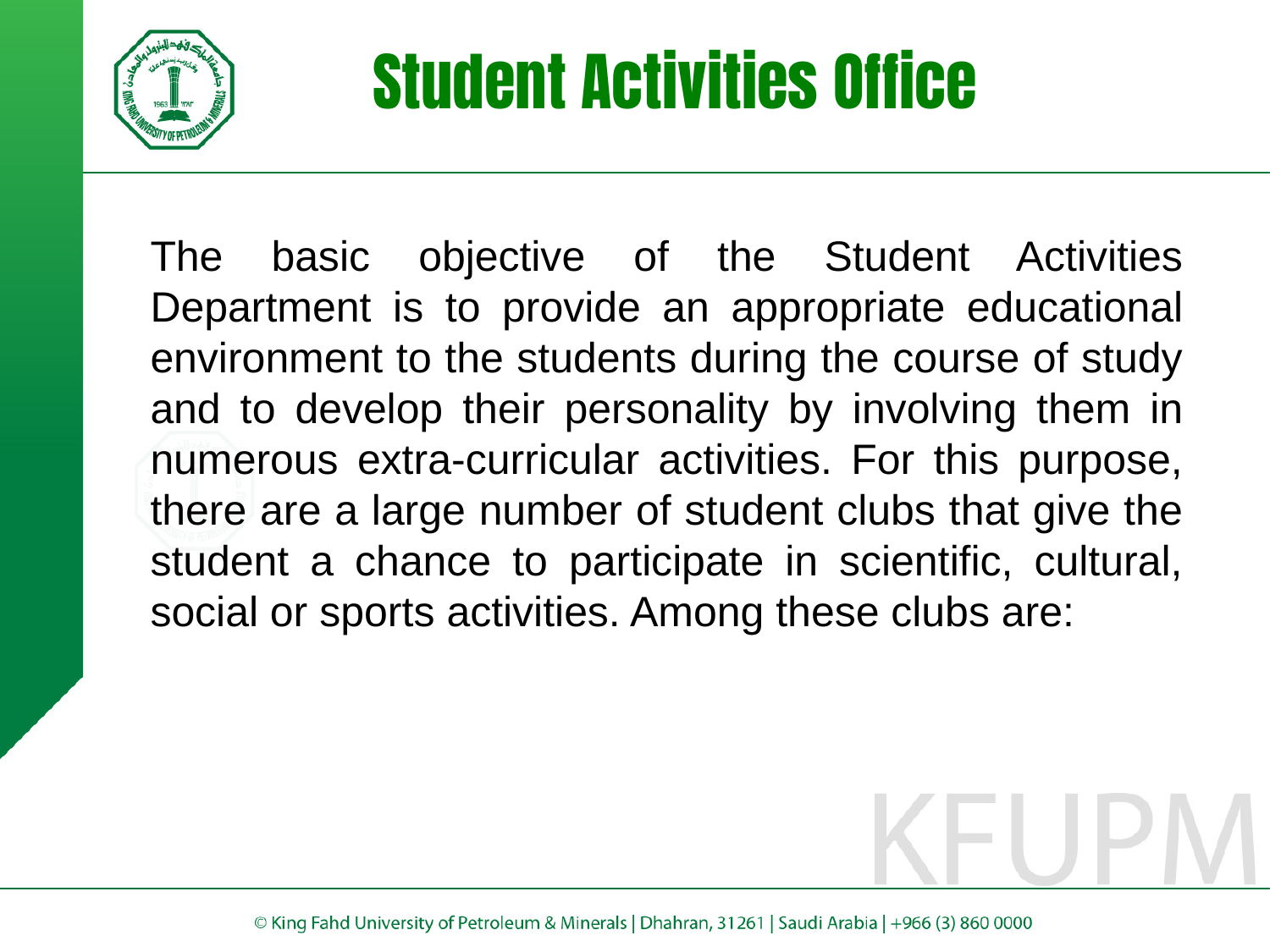

# Student Activities Office
The basic objective of the Student Activities Department is to provide an appropriate educational environment to the students during the course of study and to develop their personality by involving them in numerous extra-curricular activities. For this purpose, there are a large number of student clubs that give the student a chance to participate in scientific, cultural, social or sports activities. Among these clubs are: